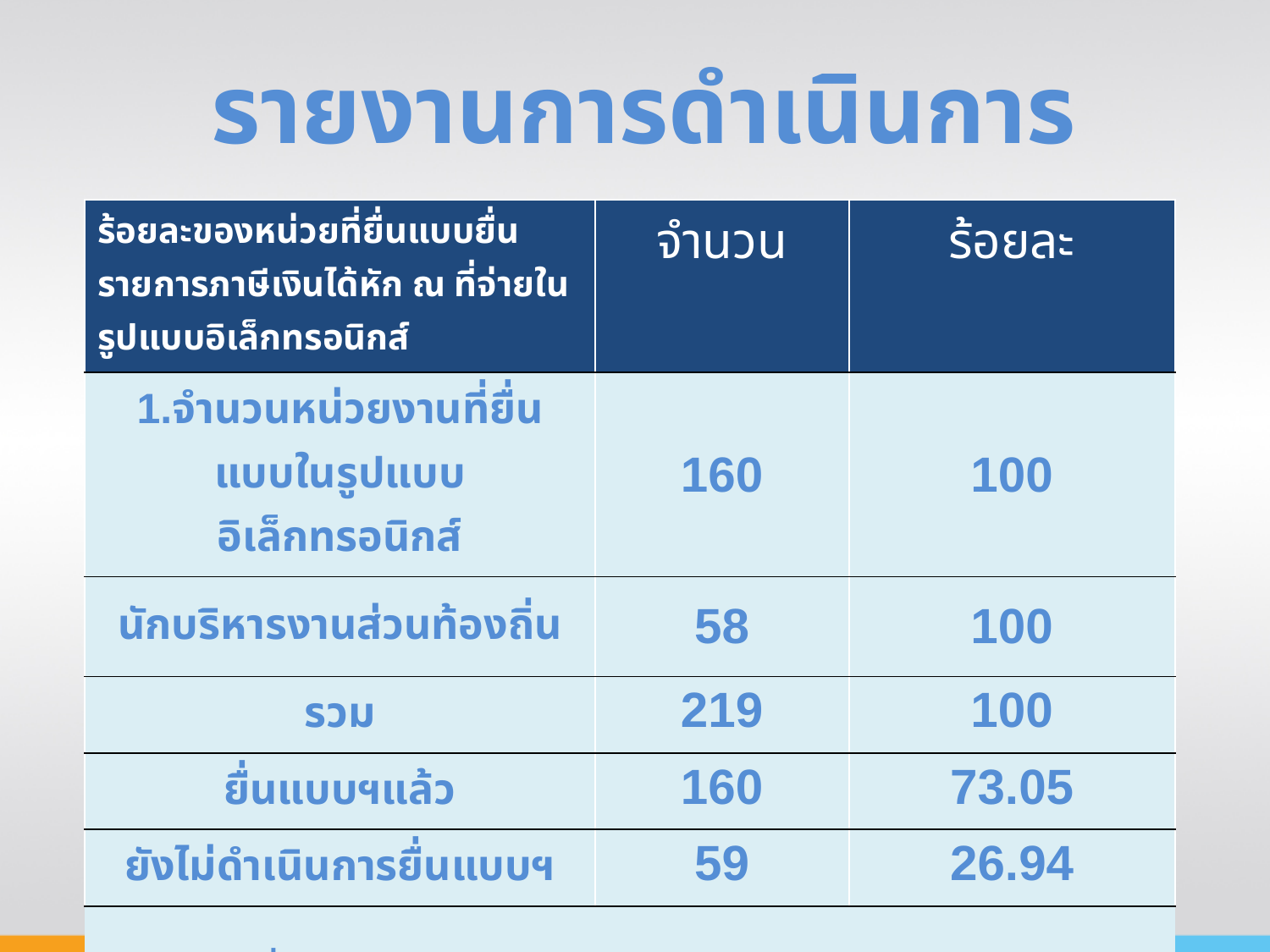

# รายงานการดำเนินการ
| ร้อยละของหน่วยที่ยื่นแบบยื่นรายการภาษีเงินได้หัก ณ ที่จ่ายในรูปแบบอิเล็กทรอนิกส์ | จำนวน | ร้อยละ |
| --- | --- | --- |
| 1.จำนวนหน่วยงานที่ยื่นแบบในรูปแบบอิเล็กทรอนิกส์ | 160 | 100 |
| นักบริหารงานส่วนท้องถิ่น | 58 | 100 |
| รวม | 219 | 100 |
| ยื่นแบบฯแล้ว | 160 | 73.05 |
| ยังไม่ดำเนินการยื่นแบบฯ | 59 | 26.94 |
| ข้อมูล ณ วันที่ 23 กรกฎาคม 2563 |  |  |